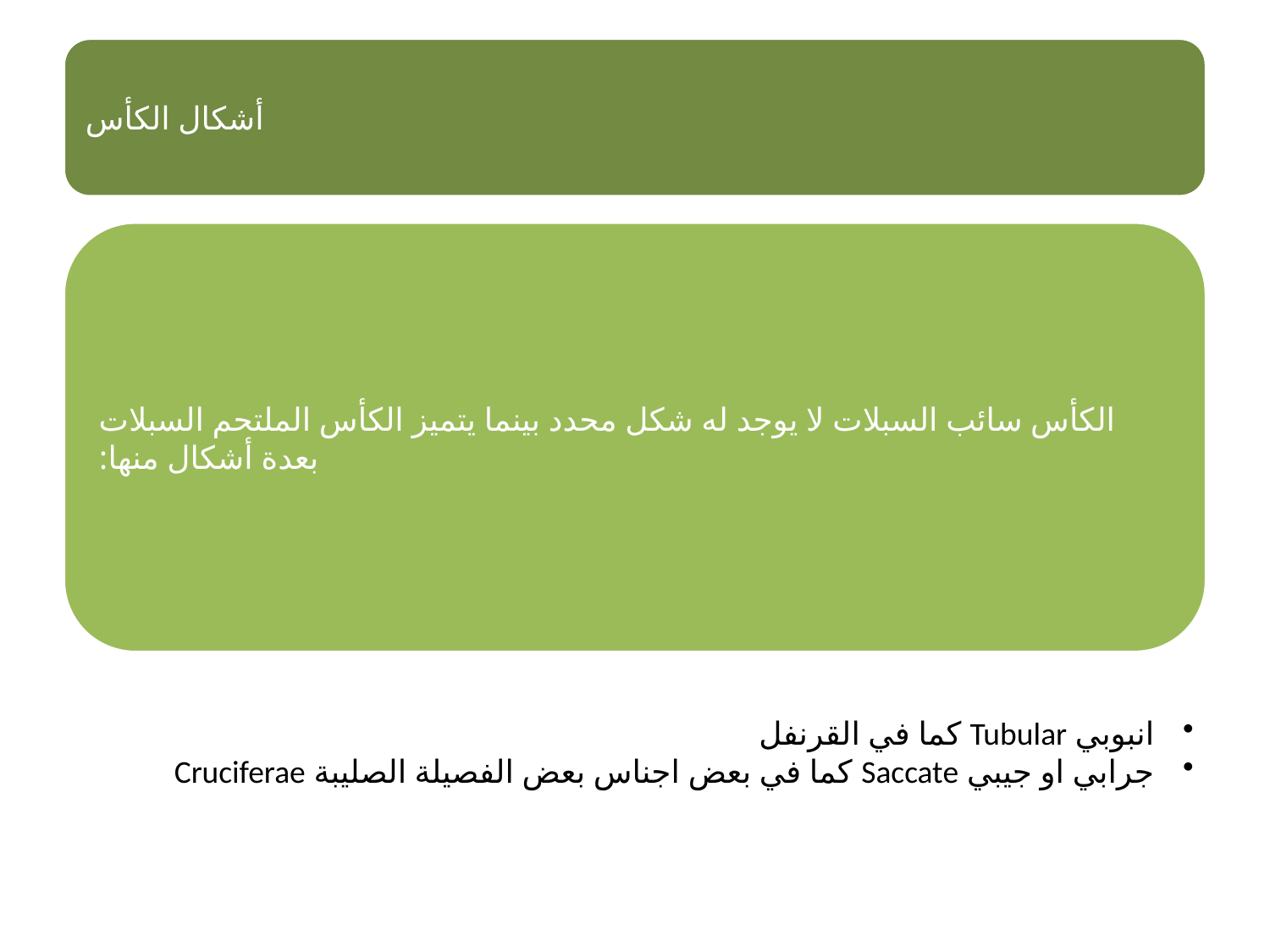

أشكال الكأس
انبوبي Tubular كما في القرنفل
جرابي او جيبي Saccate كما في بعض اجناس بعض الفصيلة الصليبة Cruciferae